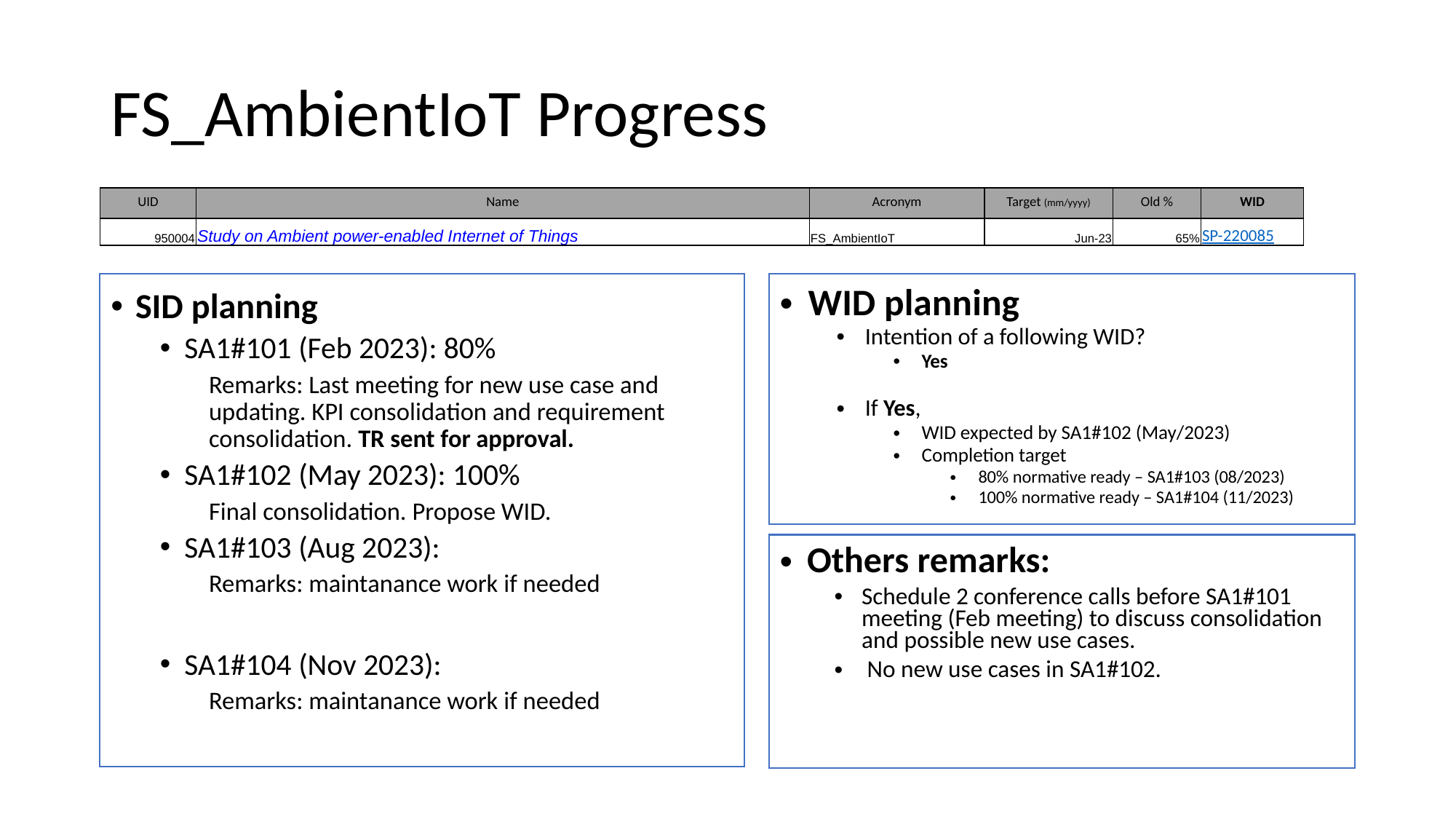

# FS_AmbientIoT Progress
| UID | Name | Acronym | Target (mm/yyyy) | Old % | WID |
| --- | --- | --- | --- | --- | --- |
| 950004 | Study on Ambient power-enabled Internet of Things | FS\_AmbientIoT | Jun-23 | 65% | SP-220085 |

SID planning
SA1#101 (Feb 2023): 80%
Remarks: Last meeting for new use case and updating. KPI consolidation and requirement consolidation. TR sent for approval.
SA1#102 (May 2023): 100%
Final consolidation. Propose WID.
SA1#103 (Aug 2023):
Remarks: maintanance work if needed

SA1#104 (Nov 2023):
Remarks: maintanance work if needed

WID planning
Intention of a following WID?
Yes

If Yes,
WID expected by SA1#102 (May/2023)
Completion target
80% normative ready – SA1#103 (08/2023)
100% normative ready – SA1#104 (11/2023)

Others remarks:
Schedule 2 conference calls before SA1#101 meeting (Feb meeting) to discuss consolidation and possible new use cases.
 No new use cases in SA1#102.